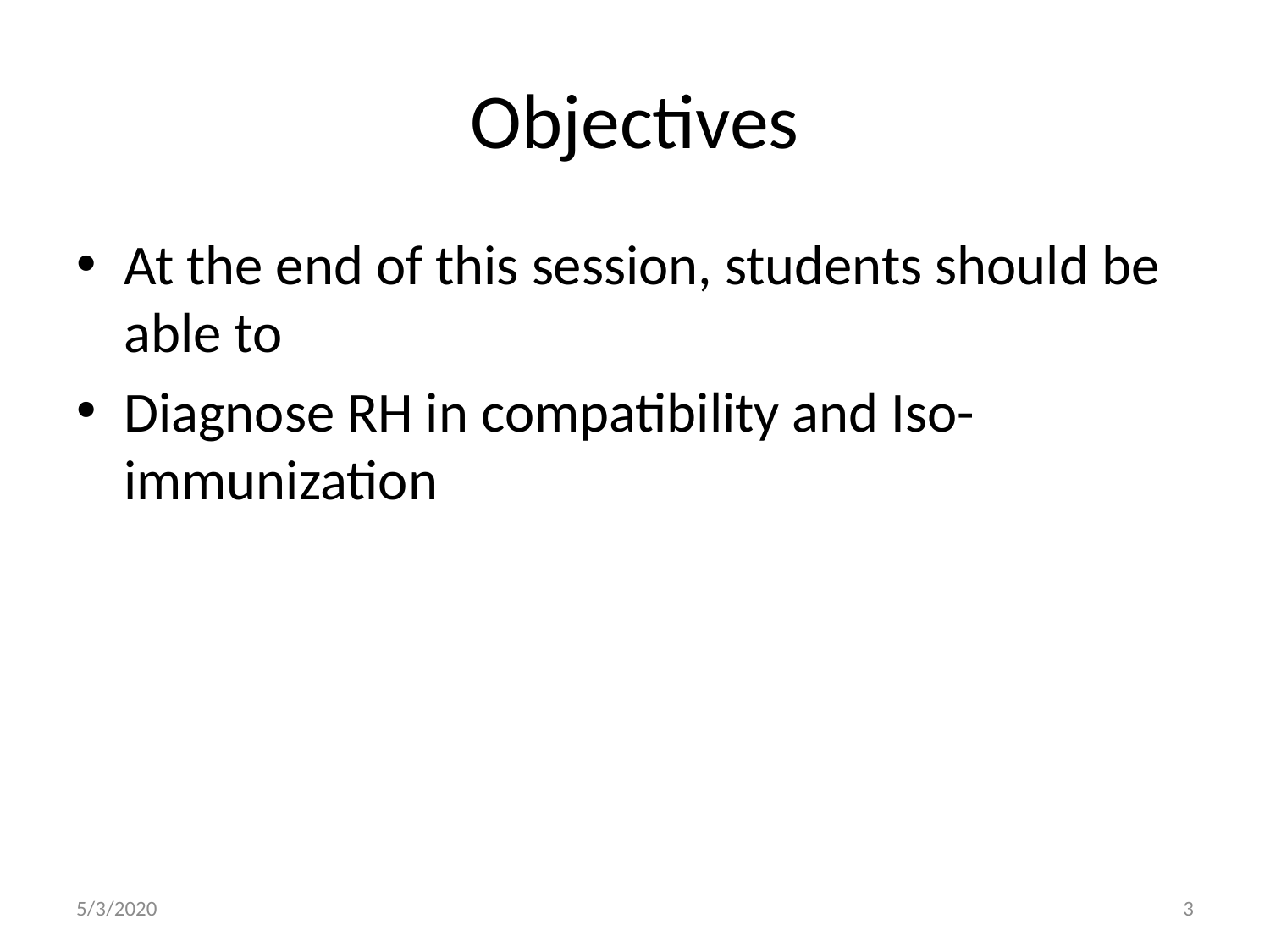

# Objectives
At the end of this session, students should be able to
Diagnose RH in compatibility and Iso-immunization

5/3/2020
3